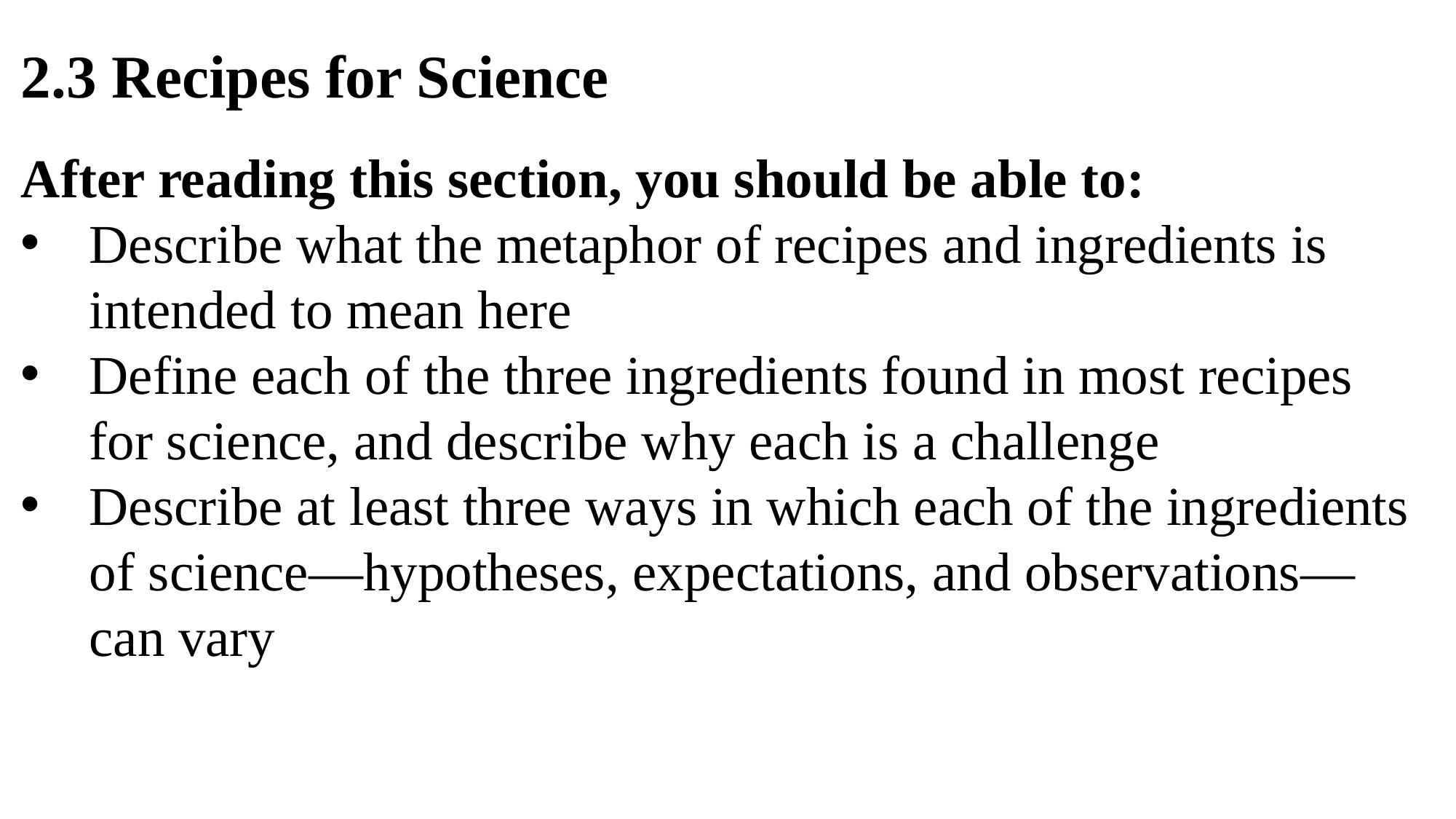

2.3 Recipes for Science

After reading this section, you should be able to:
Describe what the metaphor of recipes and ingredients is intended to mean here
Define each of the three ingredients found in most recipes for science, and describe why each is a challeng​​e
Describe at least three ways in which each of the ingredients of science—hypotheses, expectations, and observations—can vary